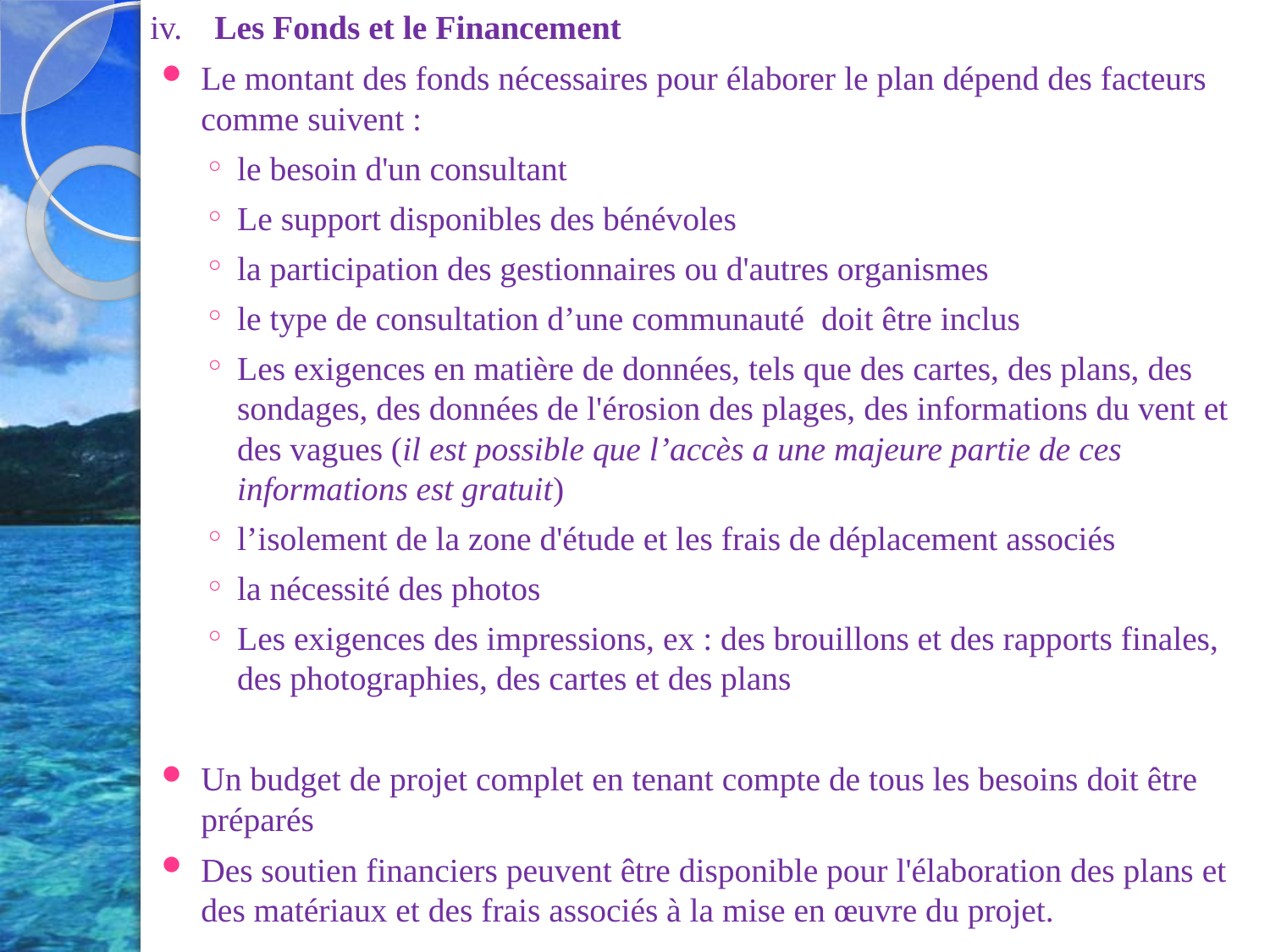

iv. 	Les Fonds et le Financement
Le montant des fonds nécessaires pour élaborer le plan dépend des facteurs comme suivent :
le besoin d'un consultant
Le support disponibles des bénévoles
la participation des gestionnaires ou d'autres organismes
le type de consultation d’une communauté  doit être inclus
Les exigences en matière de données, tels que des cartes, des plans, des sondages, des données de l'érosion des plages, des informations du vent et des vagues (il est possible que l’accès a une majeure partie de ces informations est gratuit)
l’isolement de la zone d'étude et les frais de déplacement associés
la nécessité des photos
Les exigences des impressions, ex : des brouillons et des rapports finales, des photographies, des cartes et des plans

Un budget de projet complet en tenant compte de tous les besoins doit être préparés
Des soutien financiers peuvent être disponible pour l'élaboration des plans et des matériaux et des frais associés à la mise en œuvre du projet.